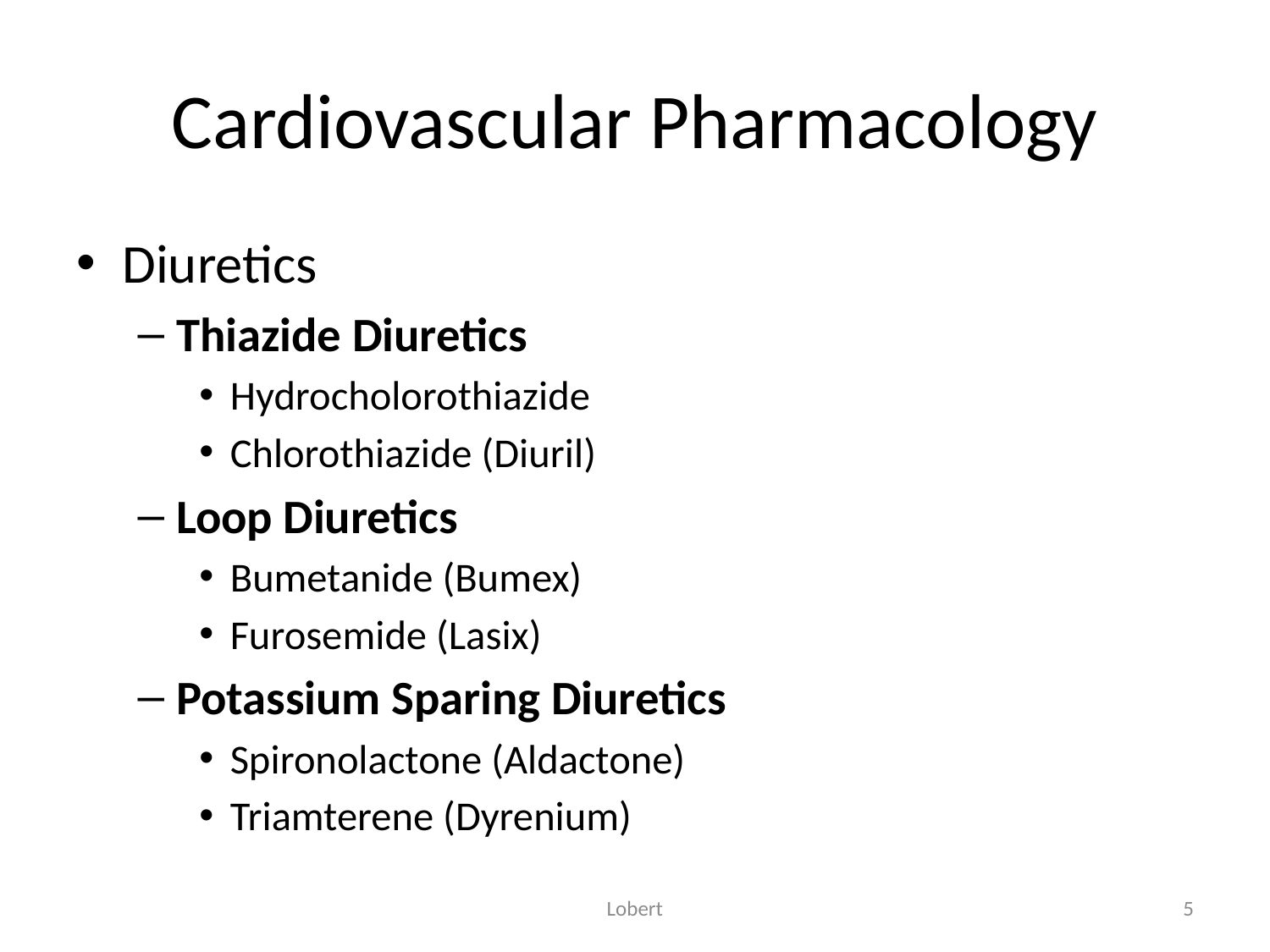

# Cardiovascular Pharmacology
Diuretics
Thiazide Diuretics
Hydrocholorothiazide
Chlorothiazide (Diuril)
Loop Diuretics
Bumetanide (Bumex)
Furosemide (Lasix)
Potassium Sparing Diuretics
Spironolactone (Aldactone)
Triamterene (Dyrenium)
Lobert
5